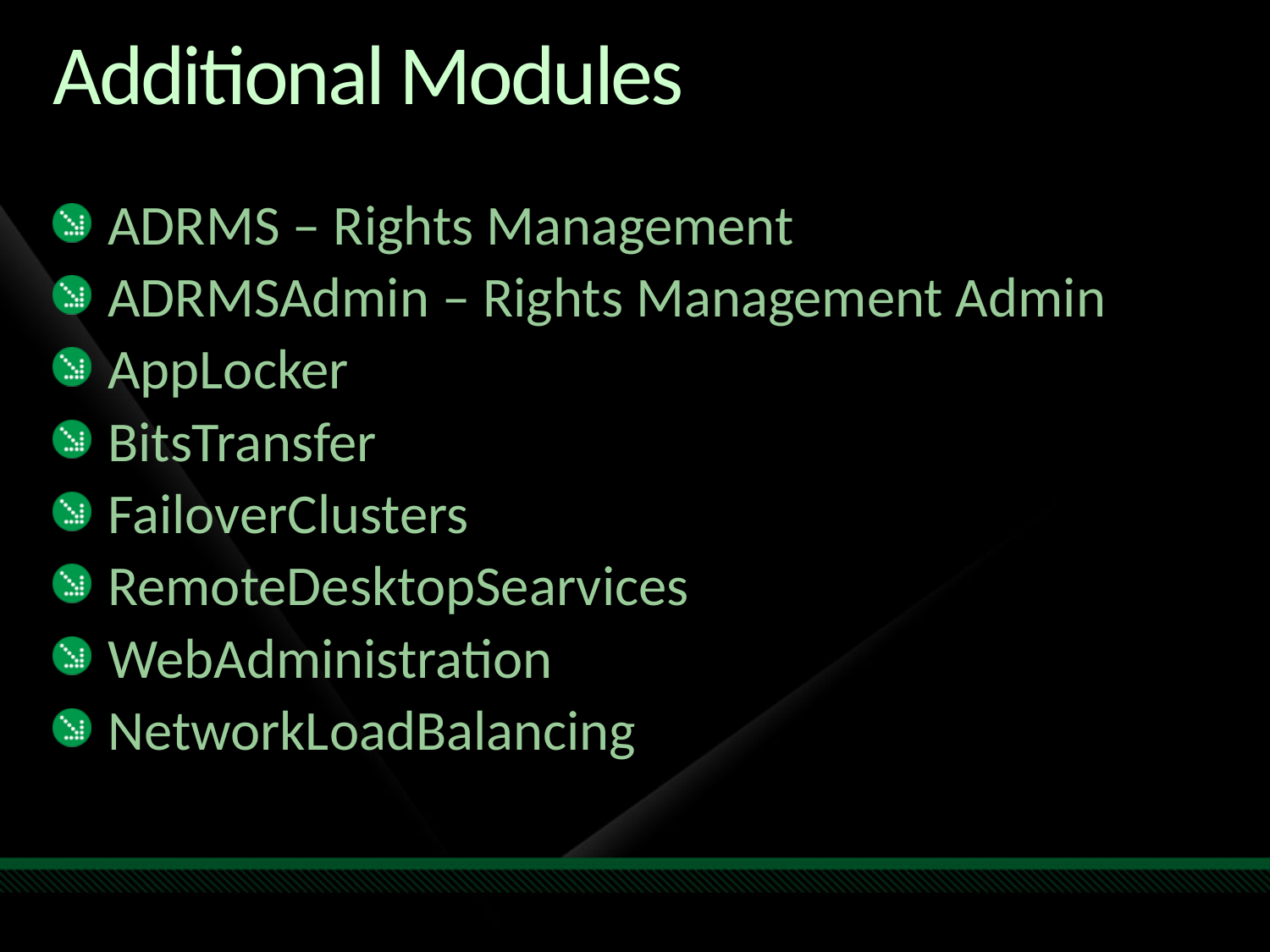

# Additional Modules
ADRMS – Rights Management
ADRMSAdmin – Rights Management Admin
AppLocker
BitsTransfer
FailoverClusters
RemoteDesktopSearvices
WebAdministration
NetworkLoadBalancing